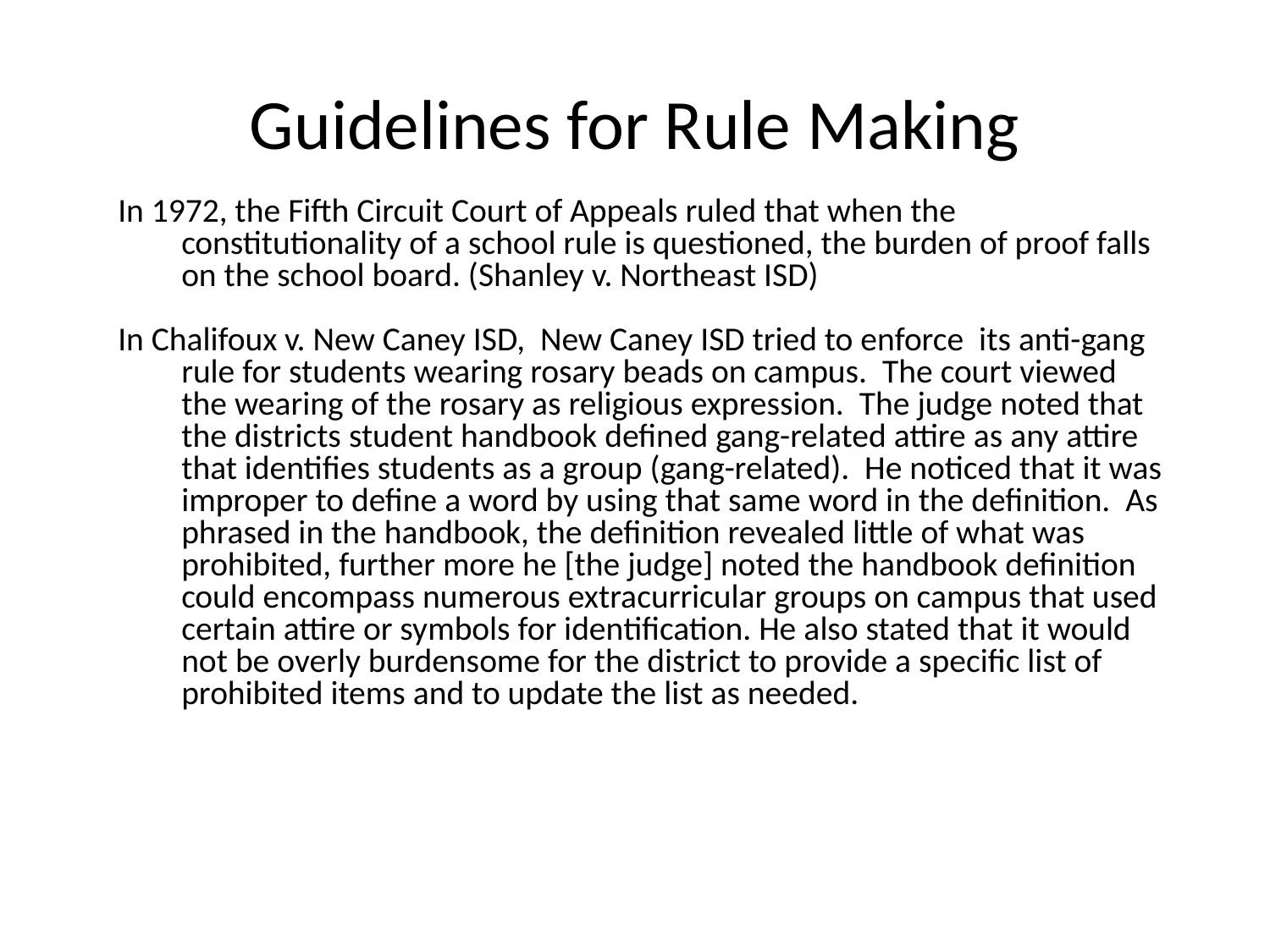

# Guidelines for Rule Making
In 1972, the Fifth Circuit Court of Appeals ruled that when the constitutionality of a school rule is questioned, the burden of proof falls on the school board. (Shanley v. Northeast ISD)

In Chalifoux v. New Caney ISD,  New Caney ISD tried to enforce  its anti-gang rule for students wearing rosary beads on campus.  The court viewed the wearing of the rosary as religious expression.  The judge noted that the districts student handbook defined gang-related attire as any attire that identifies students as a group (gang-related).  He noticed that it was improper to define a word by using that same word in the definition.  As phrased in the handbook, the definition revealed little of what was prohibited, further more he [the judge] noted the handbook definition could encompass numerous extracurricular groups on campus that used certain attire or symbols for identification. He also stated that it would not be overly burdensome for the district to provide a specific list of prohibited items and to update the list as needed.